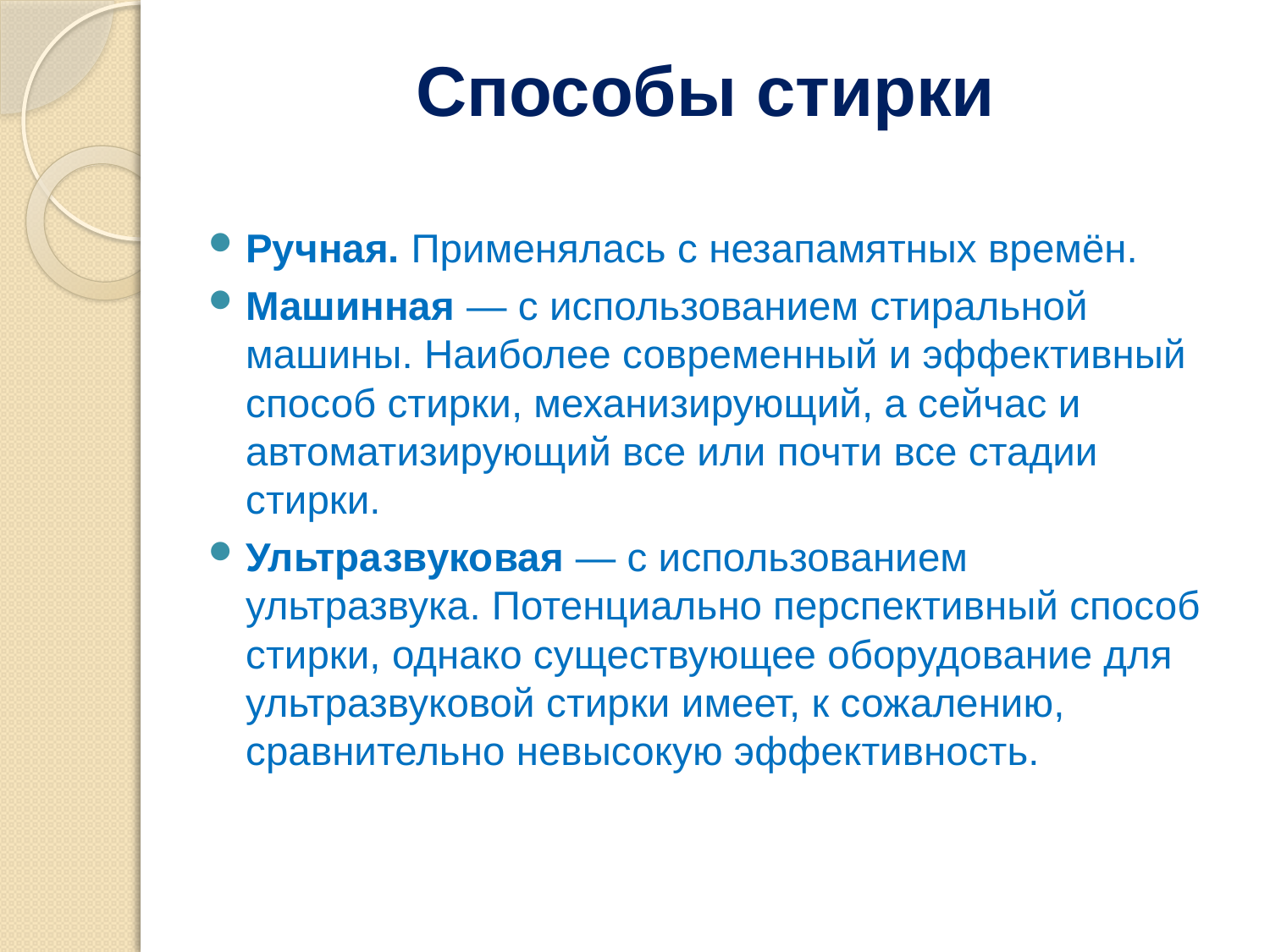

# Способы стирки
Ручная. Применялась с незапамятных времён.
Машинная — с использованием стиральной машины. Наиболее современный и эффективный способ стирки, механизирующий, а сейчас и автоматизирующий все или почти все стадии стирки.
Ультразвуковая — с использованием ультразвука. Потенциально перспективный способ стирки, однако существующее оборудование для ультразвуковой стирки имеет, к сожалению, сравнительно невысокую эффективность.